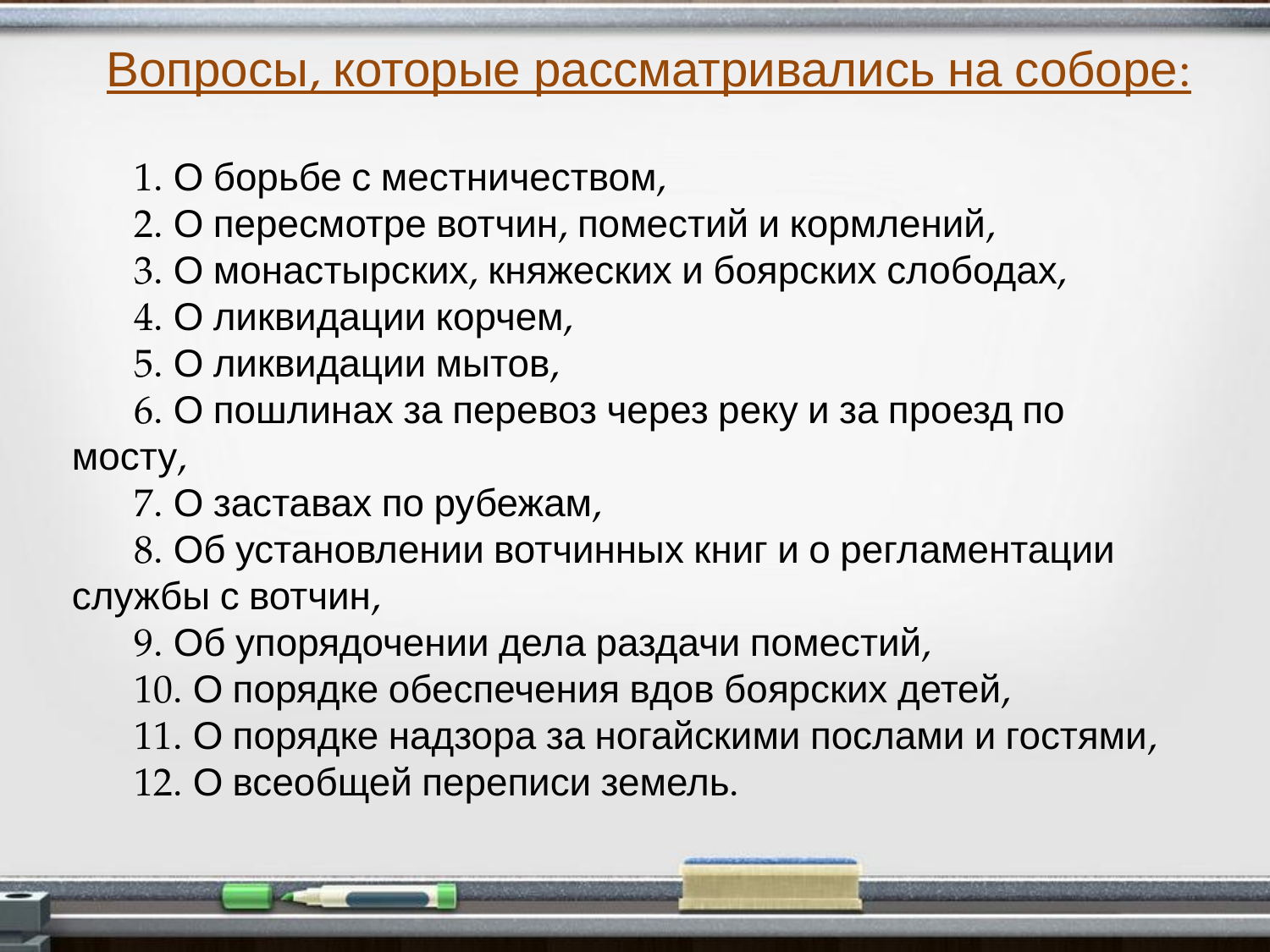

Вопросы, которые рассматривались на соборе:
1. О борьбе с местничеством,
2. О пересмотре вотчин, поместий и кормлений,
3. О монастырских, княжеских и боярских слободах,
4. О ликвидации корчем,
5. О ликвидации мытов,
6. О пошлинах за перевоз через реку и за проезд по мосту,
7. О заставах по рубежам,
8. Об установлении вотчинных книг и о регламентации службы с вотчин,
9. Об упорядочении дела раздачи поместий,
10. О порядке обеспечения вдов боярских детей,
11. О порядке надзора за ногайскими послами и гостями,
12. О всеобщей переписи земель.